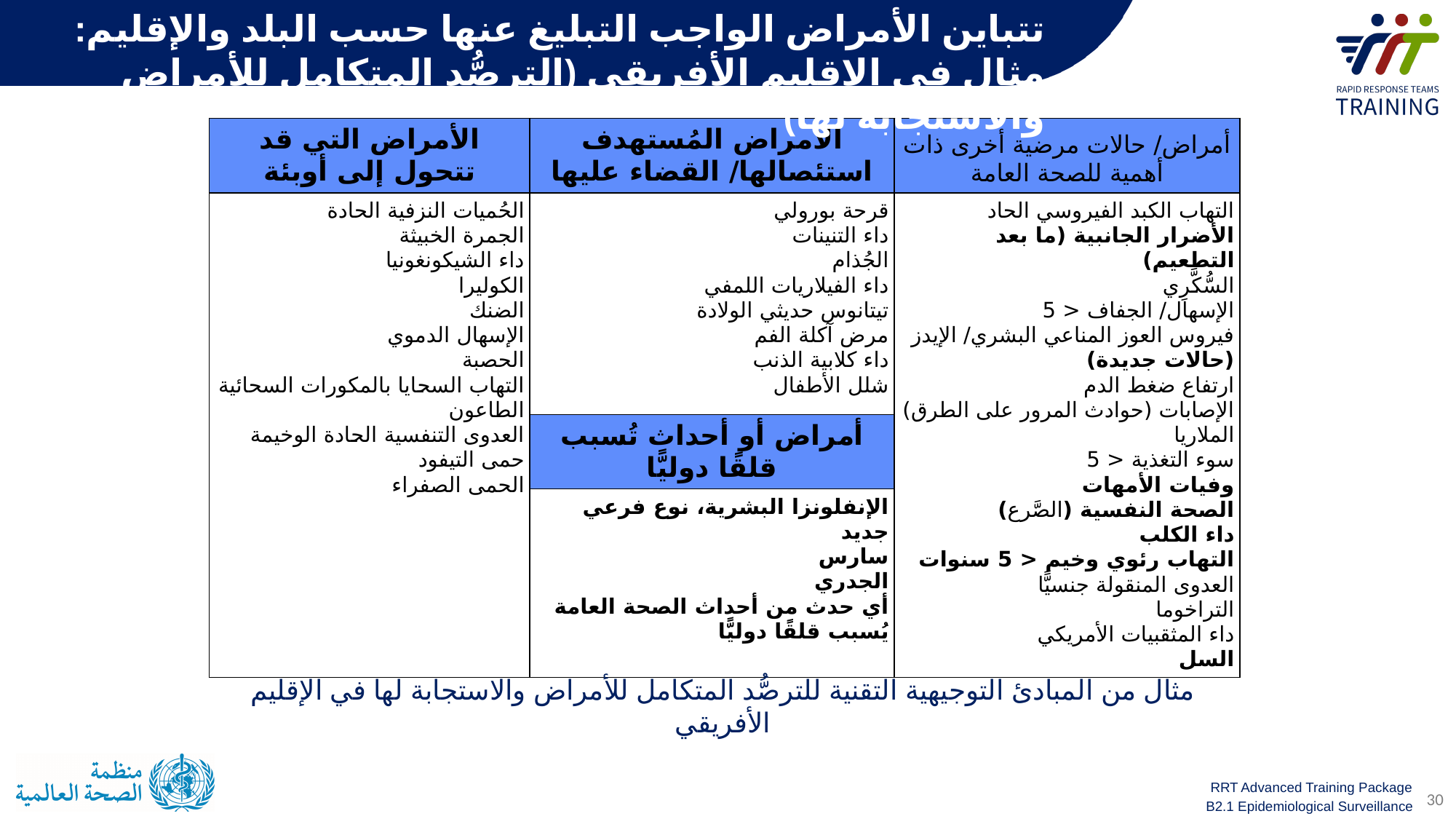

تتباين الأمراض الواجب التبليغ عنها حسب البلد والإقليم: مثال في الإقليم الأفريقي (الترصُّد المتكامل للأمراض والاستجابة لها)
| الأمراض التي قد تتحول إلى أوبئة | الأمراض المُستهدف استئصالها/ القضاء عليها | أمراض/ حالات مرضية أخرى ذات أهمية للصحة العامة |
| --- | --- | --- |
| الحُميات النزفية الحادة الجمرة الخبيثة داء الشيكونغونيا الكوليرا الضنك الإسهال الدموي الحصبة التهاب السحايا بالمكورات السحائية الطاعون العدوى التنفسية الحادة الوخيمة حمى التيفود الحمى الصفراء | قرحة بورولي ‫داء التنينات الجُذام داء الفيلاريات اللمفي تيتانوس حديثي الولادة مرض آكلة الفم داء كلابية الذنب شلل الأطفال | التهاب الكبد الفيروسي الحاد الأضرار الجانبية (ما بعد التطعيم) السُّكَّرِي الإسهال/ الجفاف < 5 فيروس العوز المناعي البشري/ الإيدز (حالات جديدة) ارتفاع ضغط الدم الإصابات (حوادث المرور على الطرق) الملاريا سوء التغذية < 5 وفيات الأمهات الصحة النفسية (الصَّرع) داء الكلب التهاب رئوي وخيم < 5 سنوات العدوى المنقولة جنسيًّا التراخوما داء المثقبيات الأمريكي السل |
|  | أمراض أو أحداث تُسبب قلقًا دوليًّا |  |
|  | الإنفلونزا البشرية، نوع فرعي جديد سارس الجدري أي حدث من أحداث الصحة العامة يُسبب قلقًا دوليًّا |  |
مثال من المبادئ التوجيهية التقنية للترصُّد المتكامل للأمراض والاستجابة لها في الإقليم الأفريقي